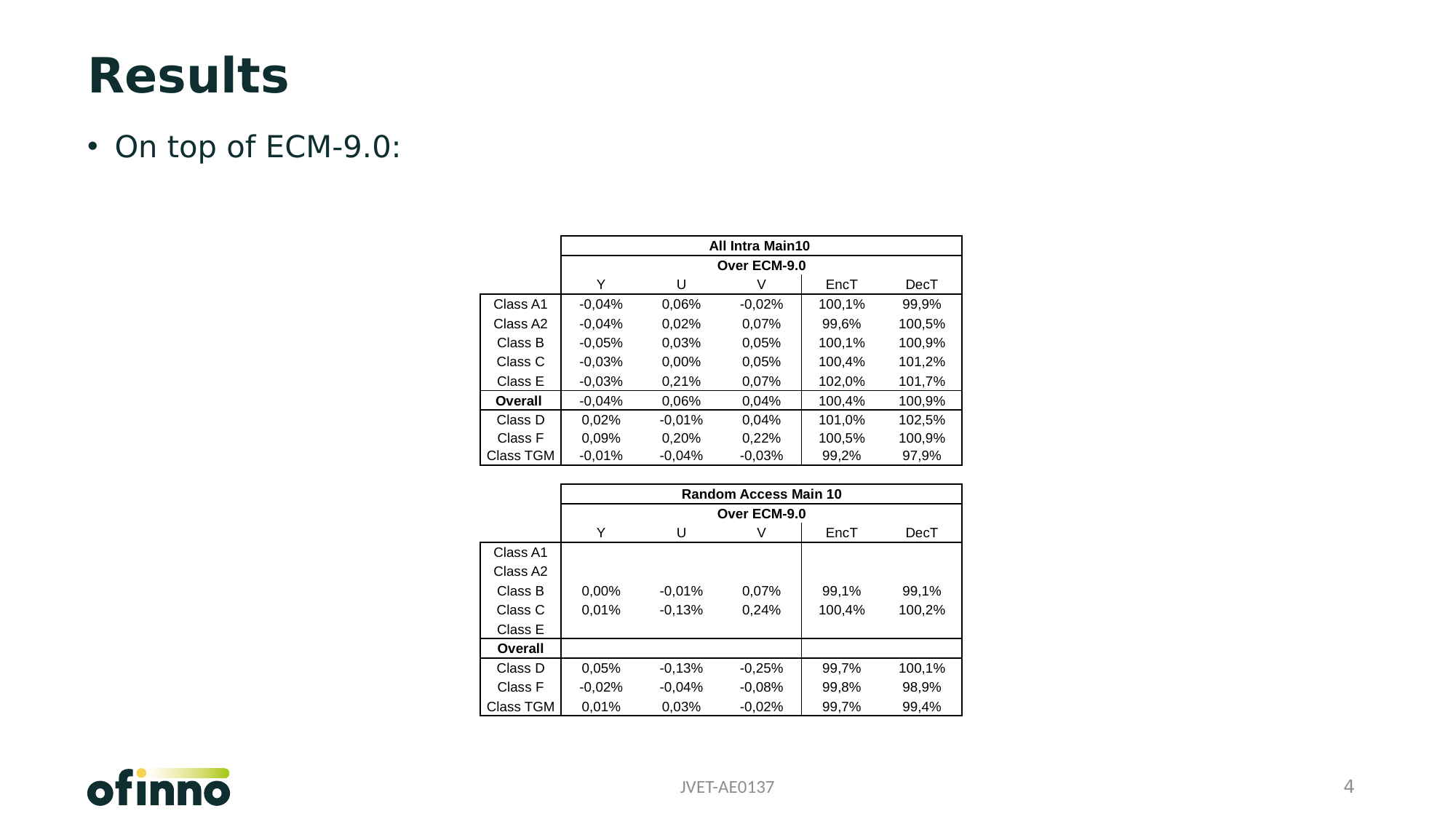

# Results
On top of ECM-9.0:

|  | All Intra Main10 |  |  |  |  |
| --- | --- | --- | --- | --- | --- |
|  | Over ECM-9.0 |  |  |  |  |
|  | Y | U | V | EncT | DecT |
| Class A1 | -0,04% | 0,06% | -0,02% | 100,1% | 99,9% |
| Class A2 | -0,04% | 0,02% | 0,07% | 99,6% | 100,5% |
| Class B | -0,05% | 0,03% | 0,05% | 100,1% | 100,9% |
| Class C | -0,03% | 0,00% | 0,05% | 100,4% | 101,2% |
| Class E | -0,03% | 0,21% | 0,07% | 102,0% | 101,7% |
| Overall | -0,04% | 0,06% | 0,04% | 100,4% | 100,9% |
| Class D | 0,02% | -0,01% | 0,04% | 101,0% | 102,5% |
| Class F | 0,09% | 0,20% | 0,22% | 100,5% | 100,9% |
| Class TGM | -0,01% | -0,04% | -0,03% | 99,2% | 97,9% |
|  |  |  |  |  |  |
|  | Random Access Main 10 |  |  |  |  |
|  | Over ECM-9.0 |  |  |  |  |
|  | Y | U | V | EncT | DecT |
| Class A1 |  |  |  |  |  |
| Class A2 |  |  |  |  |  |
| Class B | 0,00% | -0,01% | 0,07% | 99,1% | 99,1% |
| Class C | 0,01% | -0,13% | 0,24% | 100,4% | 100,2% |
| Class E |  |  |  |  |  |
| Overall |  |  |  |  |  |
| Class D | 0,05% | -0,13% | -0,25% | 99,7% | 100,1% |
| Class F | -0,02% | -0,04% | -0,08% | 99,8% | 98,9% |
| Class TGM | 0,01% | 0,03% | -0,02% | 99,7% | 99,4% |
JVET-AE0137
4